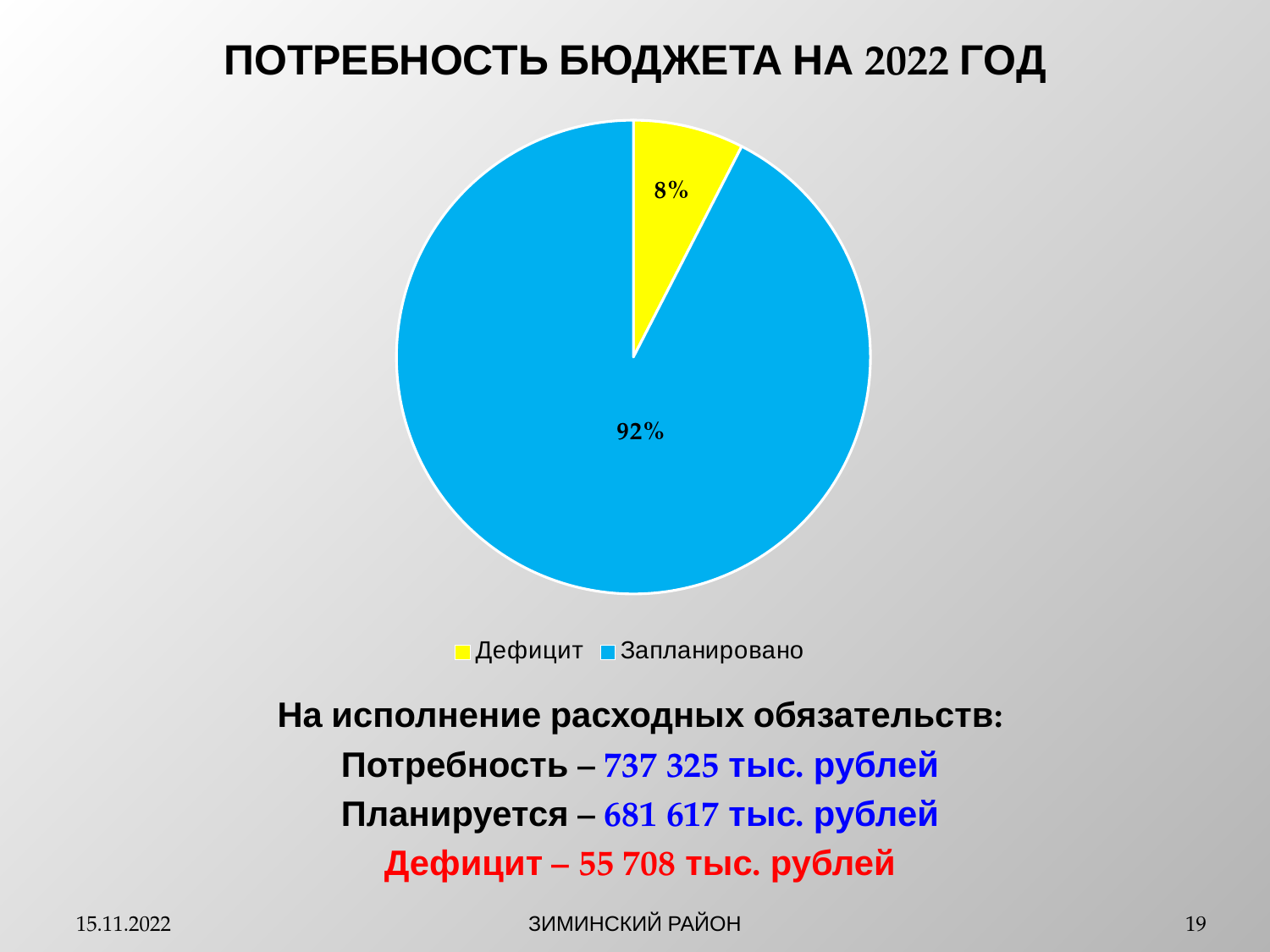

ПОТРЕБНОСТЬ БЮДЖЕТА НА 2022 ГОД

### Chart

| Category | Бюджетная потребность |
|---|---|
| Дефицит | 55708.0 |
| Запланировано | 681617.0 |
На исполнение расходных обязательств:
Потребность – 737 325 тыс. рублей
Планируется – 681 617 тыс. рублей
Дефицит – 55 708 тыс. рублей

15.11.2022
ЗИМИНСКИЙ РАЙОН
19